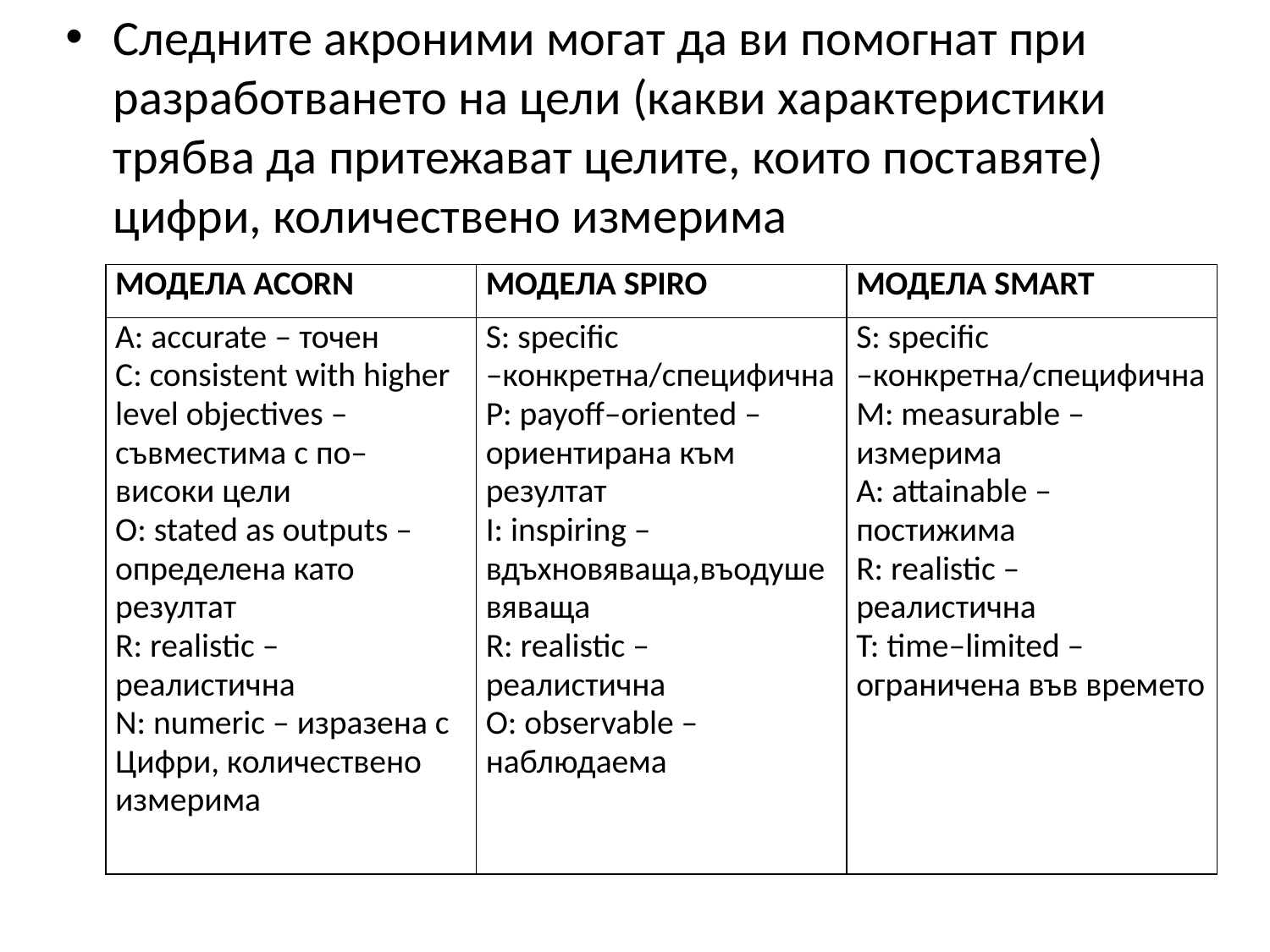

Следните акроними могат да ви помогнат при разработването на цели (какви характеристики трябва да притежават целите, които поставяте) цифри, количествено измерима

| МОДЕЛА ACORN | МОДЕЛА SPIRO | МОДЕЛА SMART |
| --- | --- | --- |
| A: accurate – точен C: consistent with higher level objectives – съвместима с по–високи цели O: stated as outputs –определена като резултат R: realistic – реалистична N: numeric – изразена с Цифри, количествено измерима | S: speciﬁc –конкретна/специфична P: payoﬀ–oriented –ориентирана към резултат I: inspiring – вдъхновяваща,въодушевяваща R: realistic – реалистична O: observable –наблюдаема | S: speciﬁc –конкретна/специфична M: measurable – измерима A: attainable – постижима R: realistic – реалистична T: time–limited – ограничена във времето |